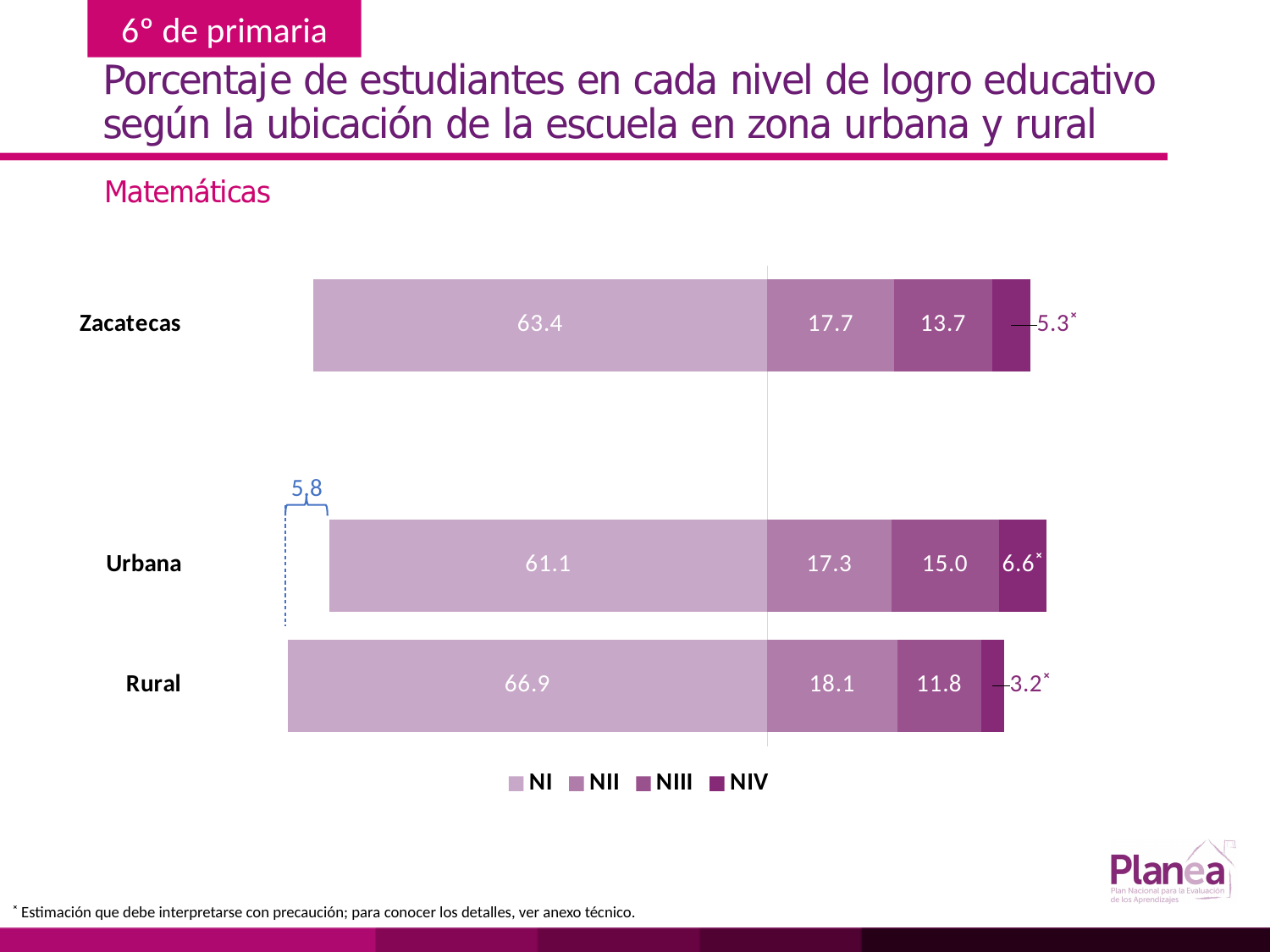

# Porcentaje de estudiantes en cada nivel de logro educativo según la ubicación de la escuela en zona urbana y rural

Matemáticas

### Chart

| Category |  |  |  |  |
|---|---|---|---|---|
| Rural | -66.9 | 18.1 | 11.8 | 3.2 |
| Urbana | -61.1 | 17.3 | 15.0 | 6.6 |
|  | None | None | None | None |
| Zacatecas | -63.4 | 17.7 | 13.7 | 5.3 |
5.8
˟ Estimación que debe interpretarse con precaución; para conocer los detalles, ver anexo técnico.